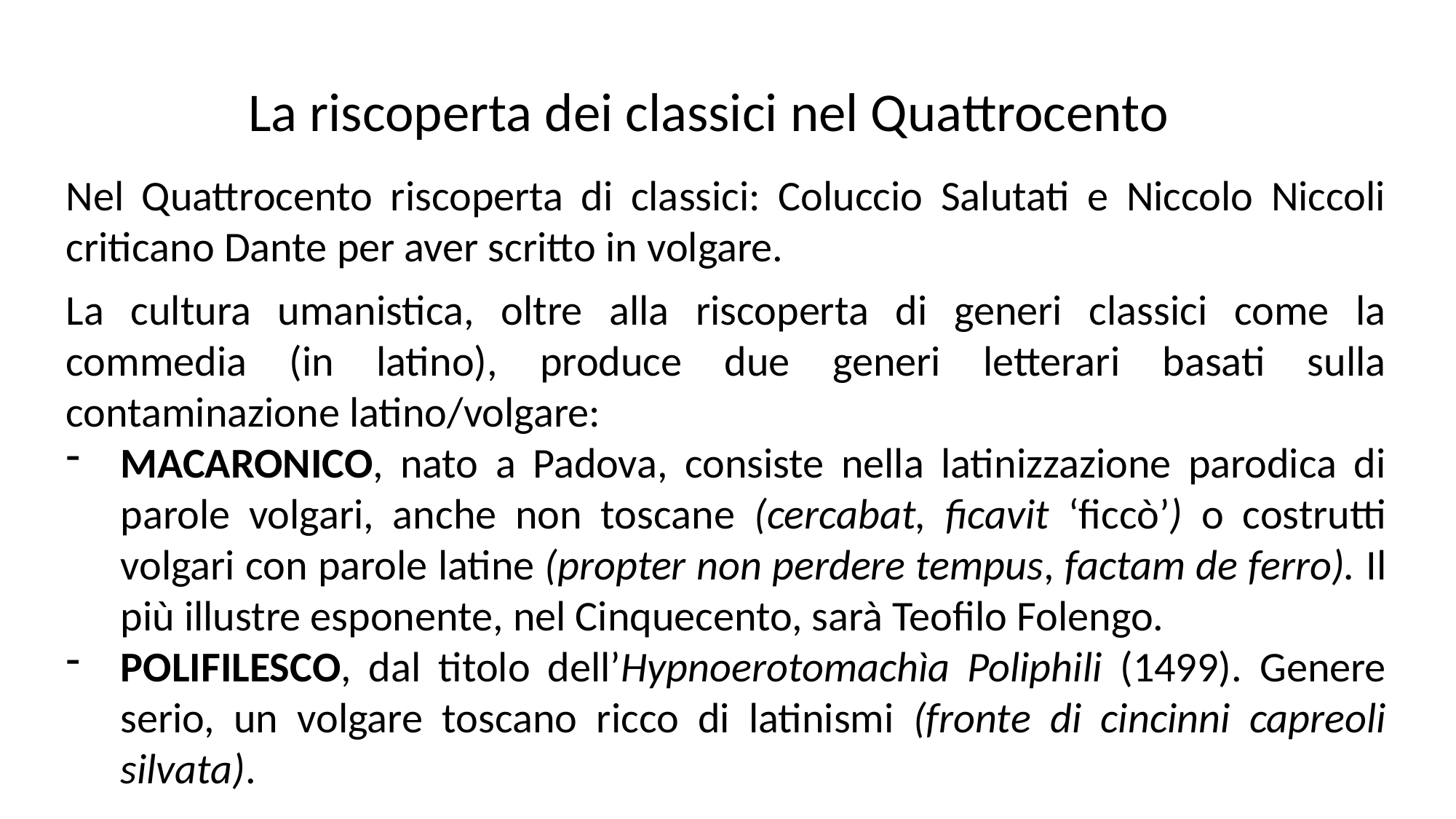

La riscoperta dei classici nel Quattrocento
Nel Quattrocento riscoperta di classici: Coluccio Salutati e Niccolo Niccoli criticano Dante per aver scritto in volgare.
La cultura umanistica, oltre alla riscoperta di generi classici come la commedia (in latino), produce due generi letterari basati sulla contaminazione latino/volgare:
MACARONICO, nato a Padova, consiste nella latinizzazione parodica di parole volgari, anche non toscane (cercabat, ficavit ‘ficcò’) o costrutti volgari con parole latine (propter non perdere tempus, factam de ferro). Il più illustre esponente, nel Cinquecento, sarà Teofilo Folengo.
POLIFILESCO, dal titolo dell’Hypnoerotomachìa Poliphili (1499). Genere serio, un volgare toscano ricco di latinismi (fronte di cincinni capreoli silvata).